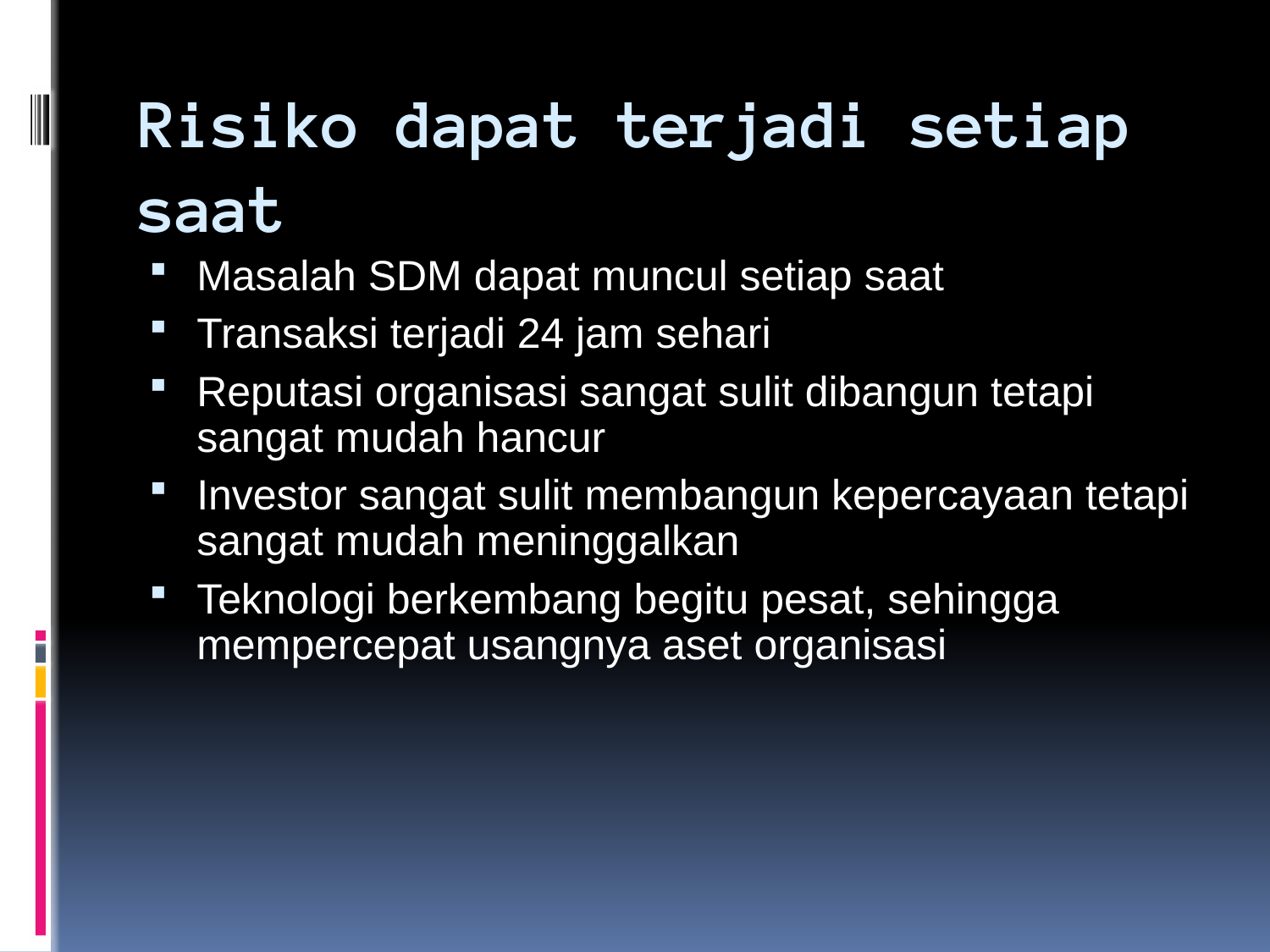

# Risiko dapat terjadi setiap saat
Masalah SDM dapat muncul setiap saat
Transaksi terjadi 24 jam sehari
Reputasi organisasi sangat sulit dibangun tetapi sangat mudah hancur
Investor sangat sulit membangun kepercayaan tetapi sangat mudah meninggalkan
Teknologi berkembang begitu pesat, sehingga mempercepat usangnya aset organisasi